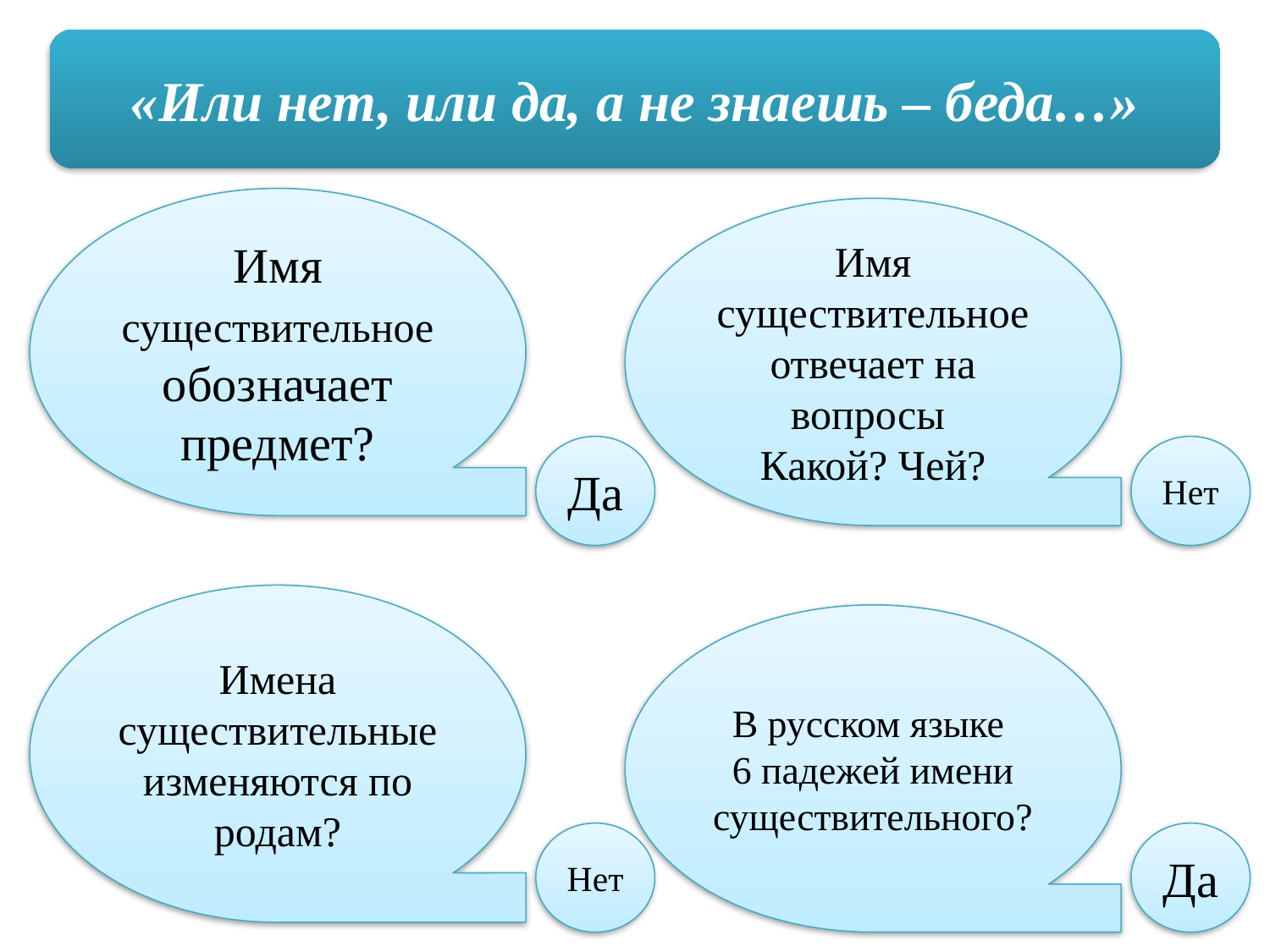

«Или нет, или да, а не знаешь – беда…»
#

Имя существительное обозначает предмет?
Имя существительное отвечает на вопросы
Какой? Чей?
Да
Нет
Имена существительные изменяются по родам?
В русском языке
6 падежей имени существительного?
Нет
Да